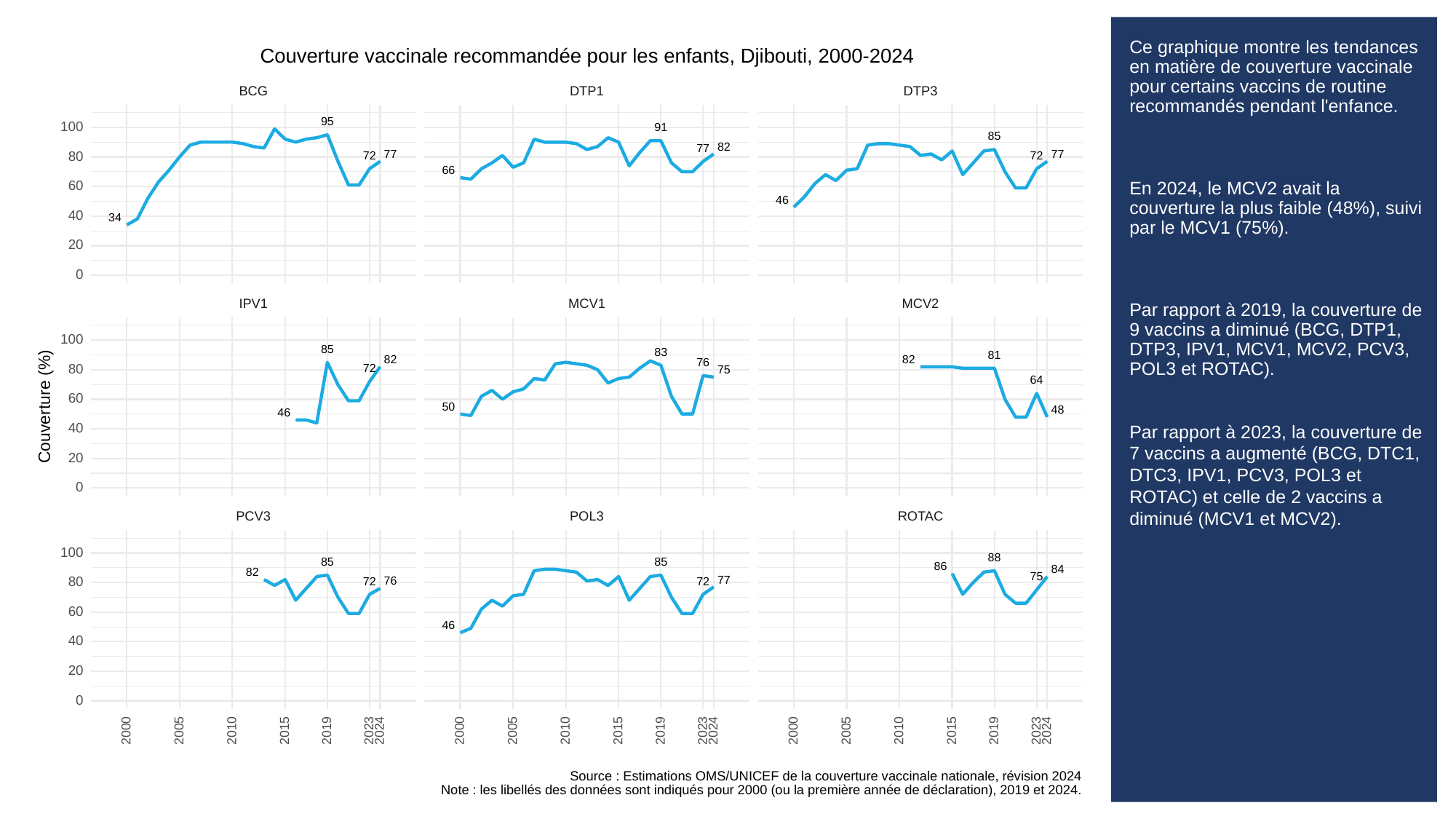

# Ce graphique montre les tendances en matière de couverture vaccinale pour certains vaccins de routine recommandés pendant l'enfance.

En 2024, le MCV2 avait la couverture la plus faible (48%), suivi par le MCV1 (75%).

Par rapport à 2019, la couverture de 9 vaccins a diminué (BCG, DTP1, DTP3, IPV1, MCV1, MCV2, PCV3, POL3 et ROTAC).

Par rapport à 2023, la couverture de 7 vaccins a augmenté (BCG, DTC1, DTC3, IPV1, PCV3, POL3 et ROTAC) et celle de 2 vaccins a diminué (MCV1 et MCV2).

Couverture vaccinale recommandée pour les enfants, Djibouti, 2000-2024
BCG
DTP3
DTP1

95
100
91

85

82

77
77
77
80
72
72

66

60

46

40
34

20

0

MCV1
MCV2
IPV1

100

85
83
81

82
82
76

80
72
75

64

60
Couverture (%)

50
48
46

40

20

0

POL3
PCV3
ROTAC

100

88
85
85
86
84

82

75

77
76
80
72
72

60

46

40

20

0

2023
2023
2023
2000
2005
2010
2015
2019
2024
2000
2005
2010
2015
2019
2024
2000
2005
2010
2015
2019
2024
Source : Estimations OMS/UNICEF de la couverture vaccinale nationale, révision 2024
Note : les libellés des données sont indiqués pour 2000 (ou la première année de déclaration), 2019 et 2024.